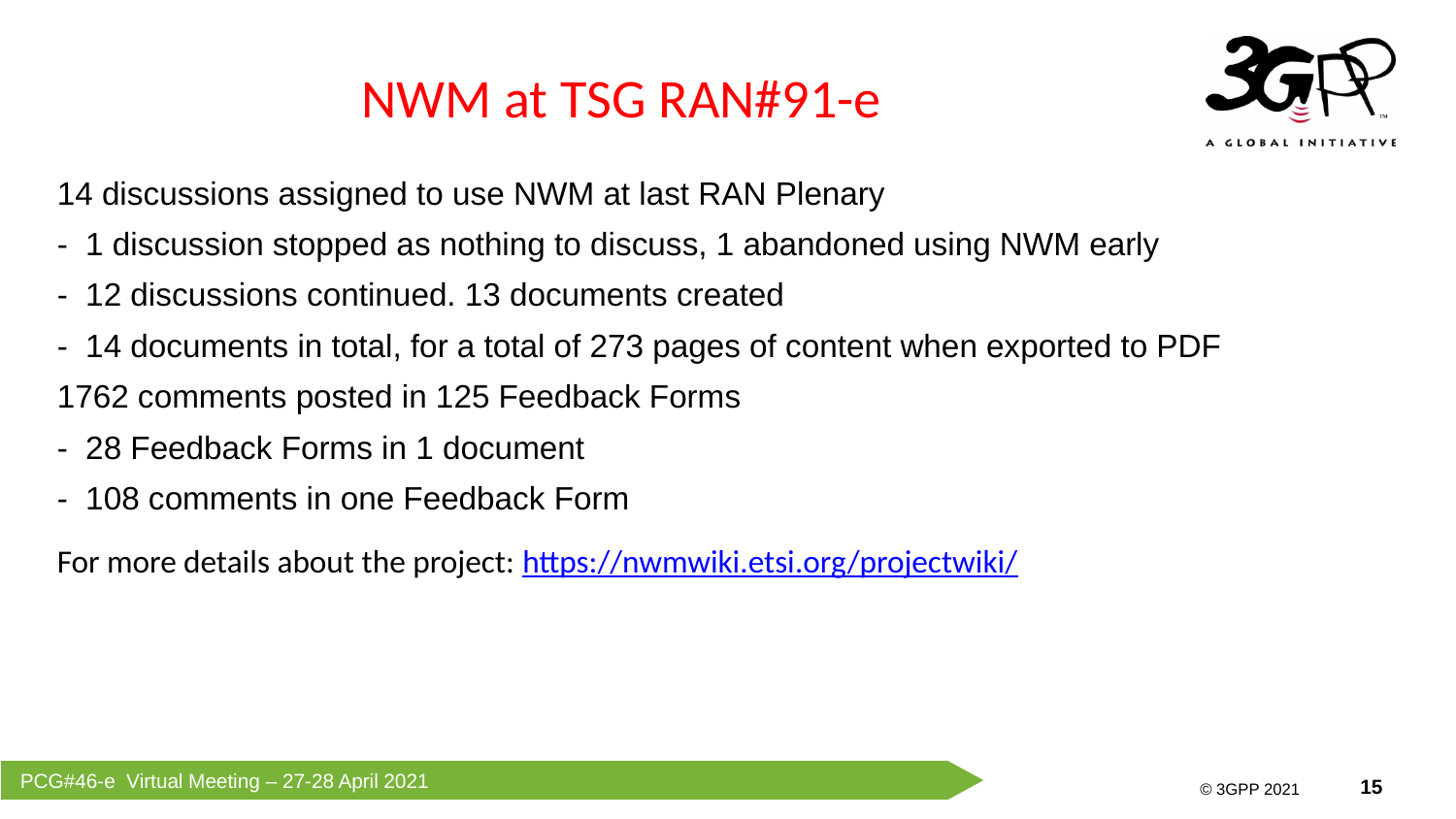

# NWM at TSG RAN#91-e
14 discussions assigned to use NWM at last RAN Plenary
-  1 discussion stopped as nothing to discuss, 1 abandoned using NWM early
-  12 discussions continued. 13 documents created
-  14 documents in total, for a total of 273 pages of content when exported to PDF
1762 comments posted in 125 Feedback Forms
-  28 Feedback Forms in 1 document
-  108 comments in one Feedback Form
For more details about the project: https://nwmwiki.etsi.org/projectwiki/